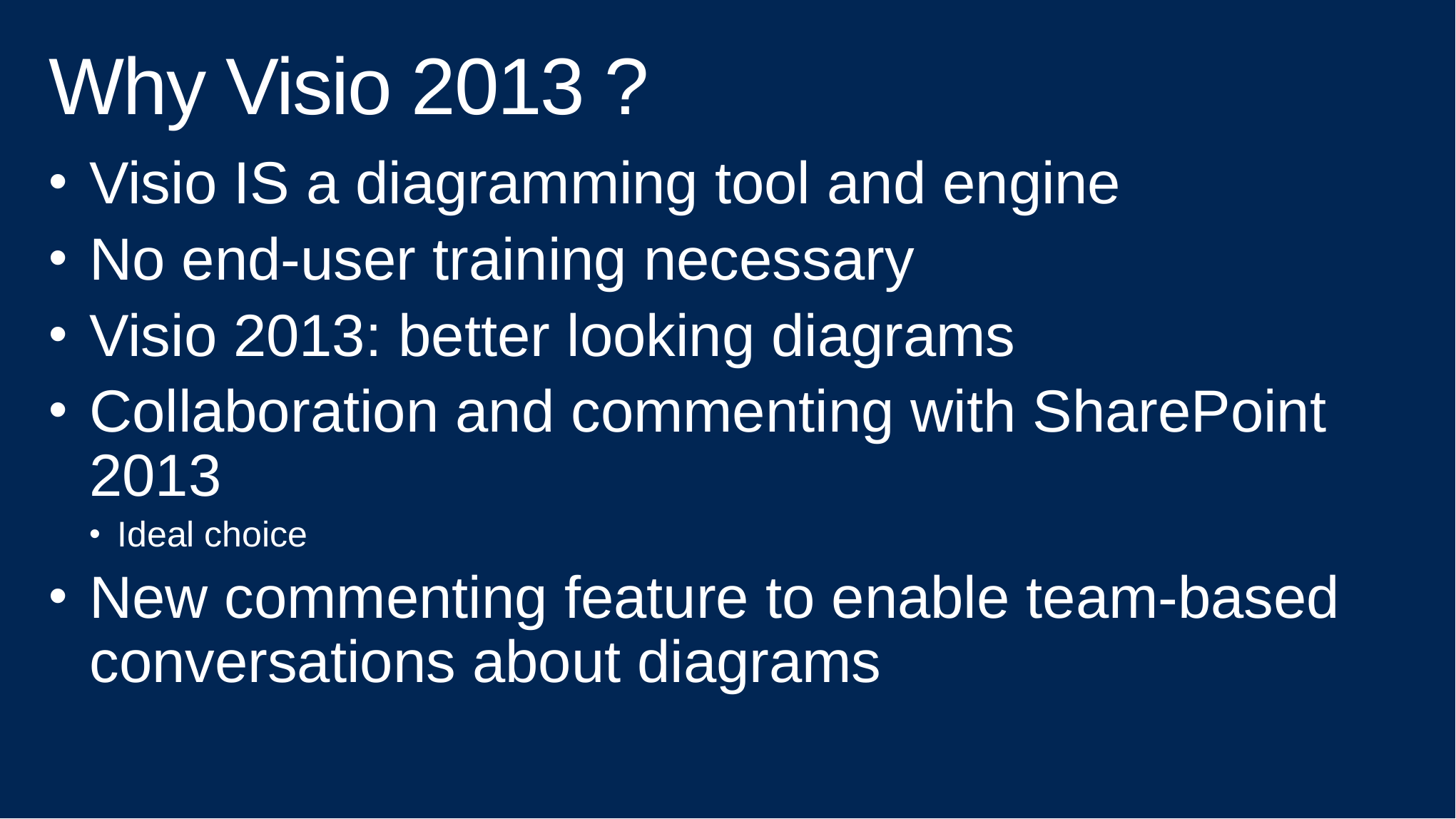

# Why Visio 2013 ?
Visio IS a diagramming tool and engine
No end-user training necessary
Visio 2013: better looking diagrams
Collaboration and commenting with SharePoint 2013
Ideal choice
New commenting feature to enable team-based conversations about diagrams